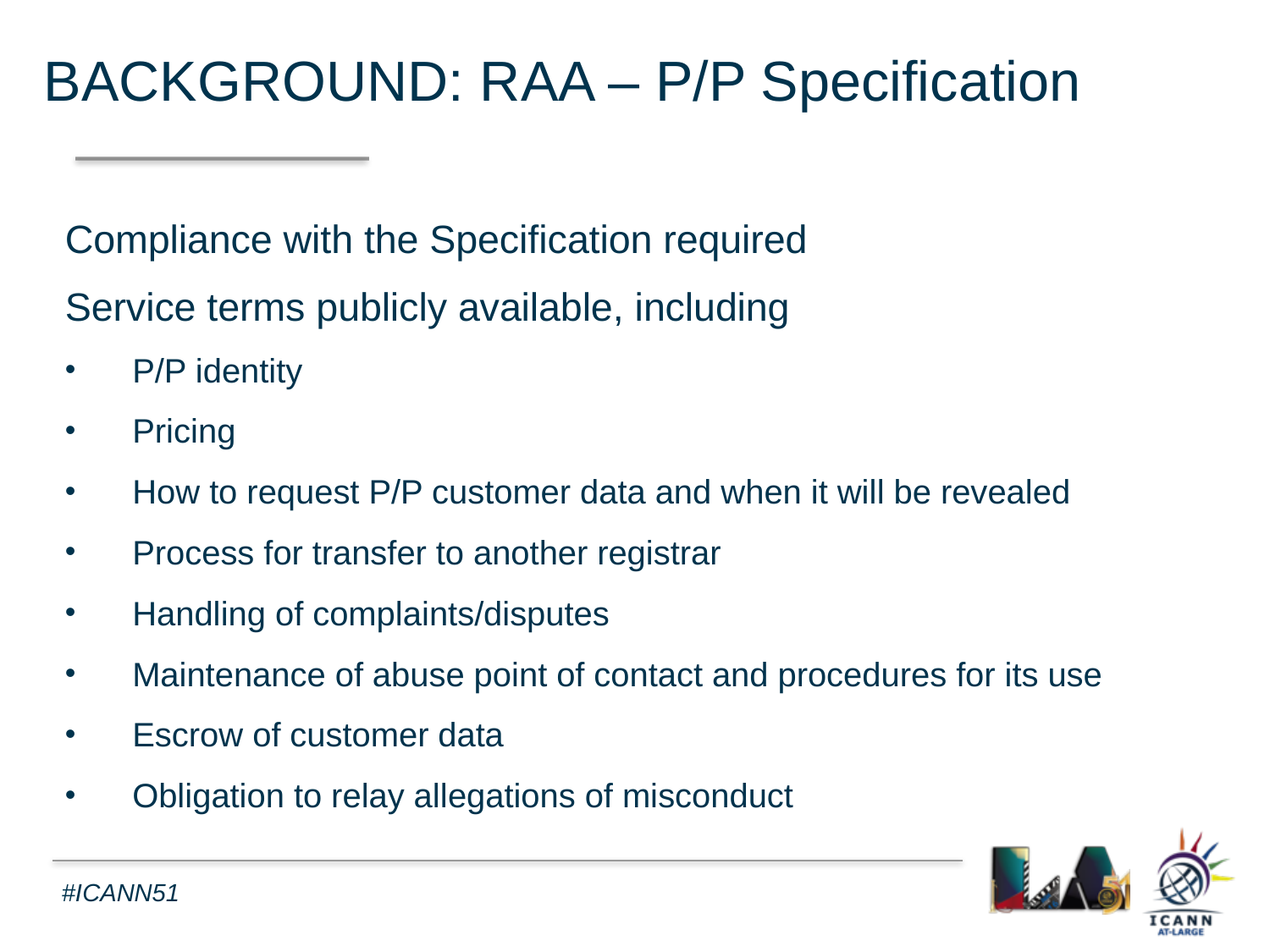

BACKGROUND: RAA – P/P Specification
Compliance with the Specification required
Service terms publicly available, including
P/P identity
Pricing
How to request P/P customer data and when it will be revealed
Process for transfer to another registrar
Handling of complaints/disputes
Maintenance of abuse point of contact and procedures for its use
Escrow of customer data
Obligation to relay allegations of misconduct